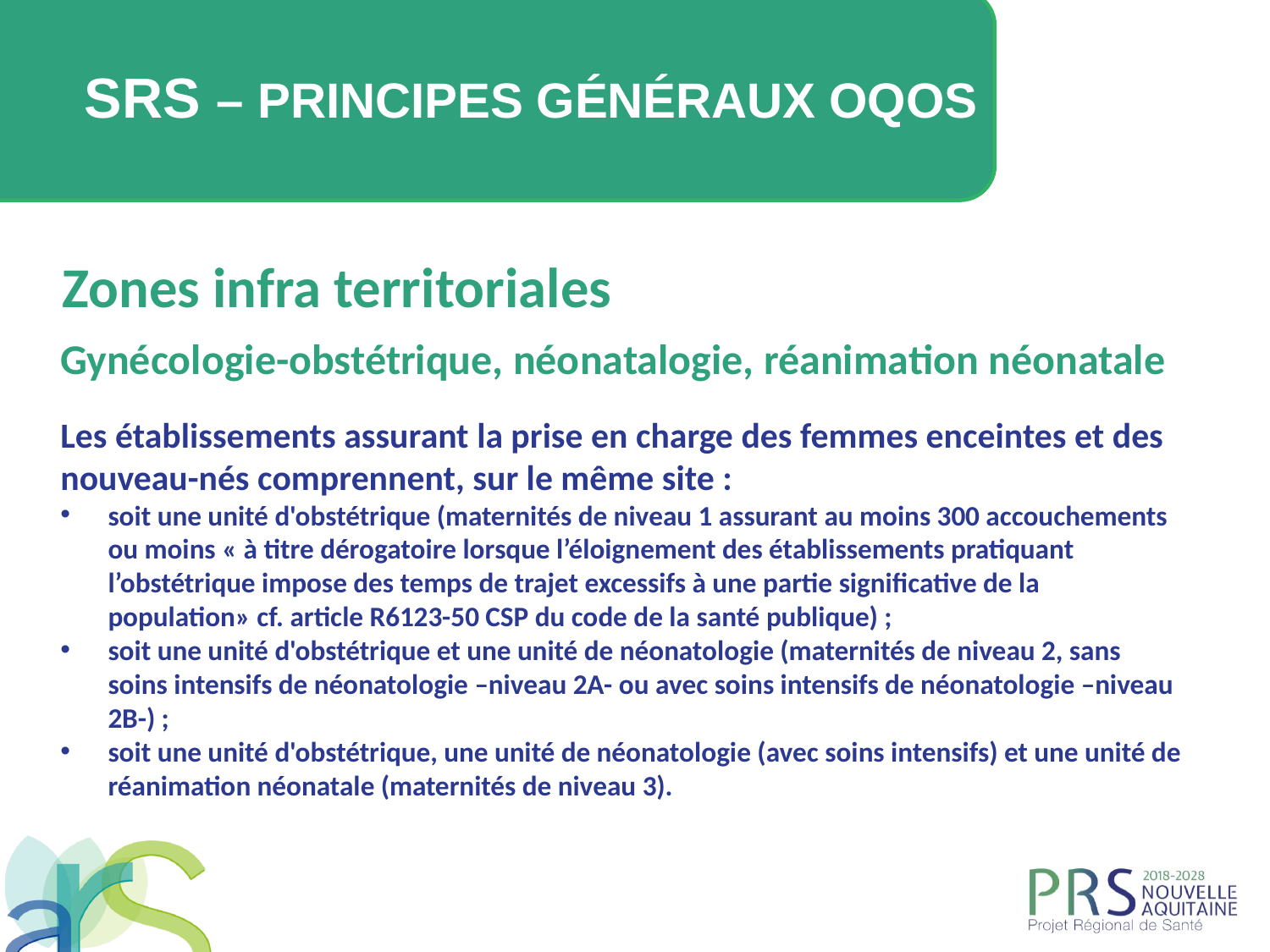

SRS – Principes généraux OQOS
Zones infra territoriales

Gynécologie-obstétrique, néonatalogie, réanimation néonatale

Les établissements assurant la prise en charge des femmes enceintes et des nouveau-nés comprennent, sur le même site :
soit une unité d'obstétrique (maternités de niveau 1 assurant au moins 300 accouchements ou moins « à titre dérogatoire lorsque l’éloignement des établissements pratiquant l’obstétrique impose des temps de trajet excessifs à une partie significative de la population» cf. article R6123-50 CSP du code de la santé publique) ;
soit une unité d'obstétrique et une unité de néonatologie (maternités de niveau 2, sans soins intensifs de néonatologie –niveau 2A- ou avec soins intensifs de néonatologie –niveau 2B-) ;
soit une unité d'obstétrique, une unité de néonatologie (avec soins intensifs) et une unité de réanimation néonatale (maternités de niveau 3).